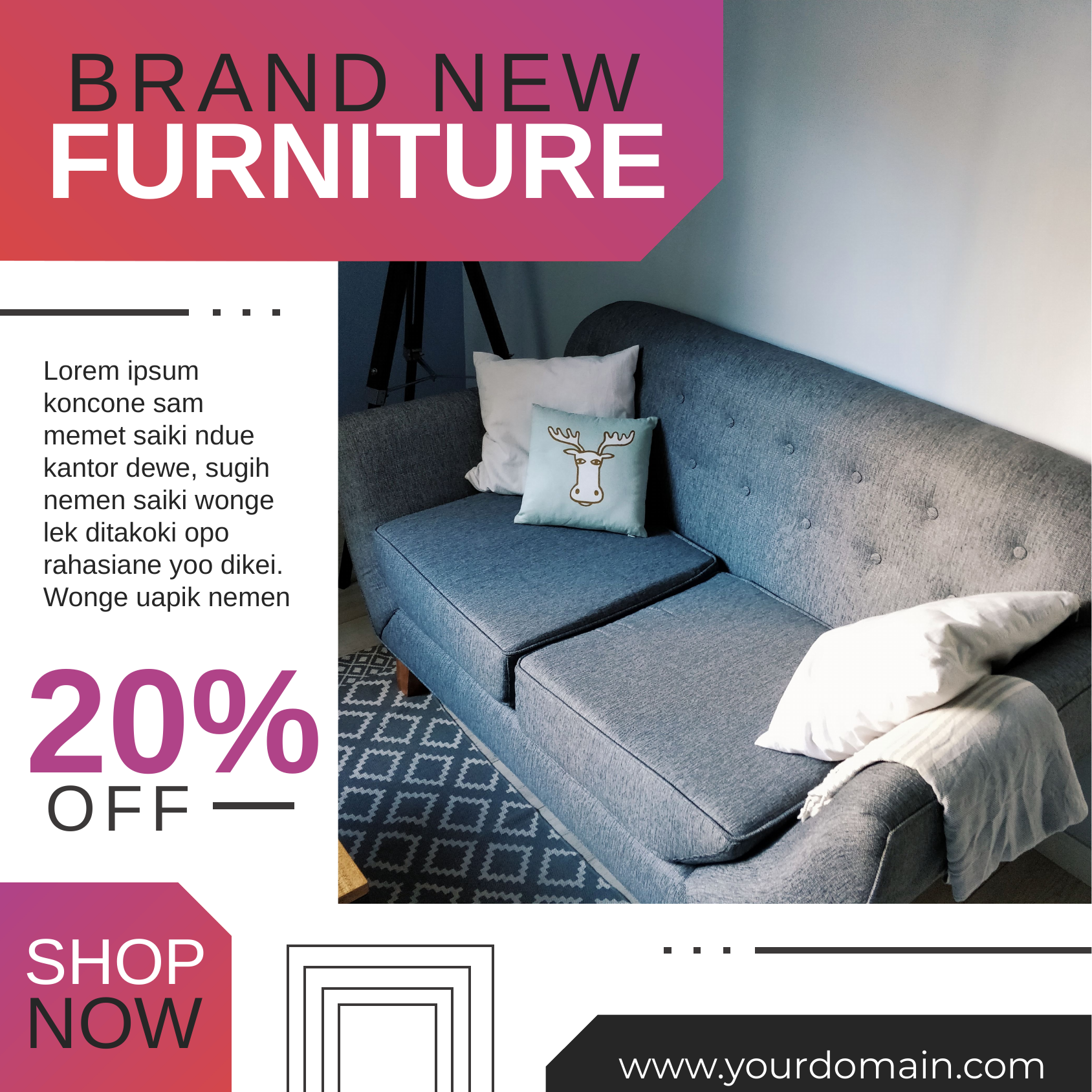

BRAND NEW
FURNITURE
Lorem ipsum koncone sam memet saiki ndue kantor dewe, sugih nemen saiki wonge lek ditakoki opo rahasiane yoo dikei. Wonge uapik nemen
20%
OFF

SHOP

NOW

www.yourdomain.com